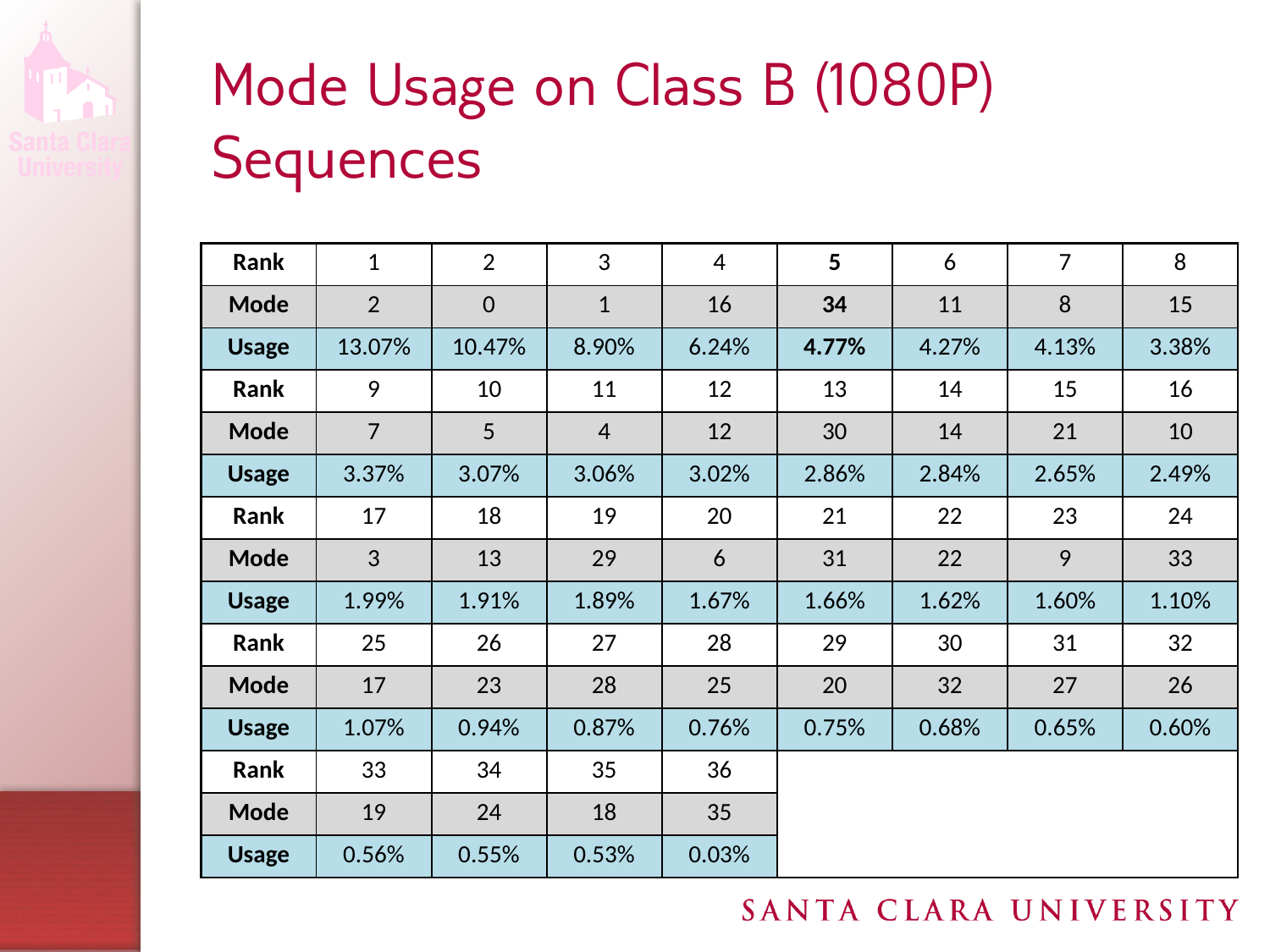

# Mode Usage on Class B (1080P) Sequences
| Rank | 1 | 2 | 3 | 4 | 5 | 6 | 7 | 8 |
| --- | --- | --- | --- | --- | --- | --- | --- | --- |
| Mode | 2 | 0 | 1 | 16 | 34 | 11 | 8 | 15 |
| Usage | 13.07% | 10.47% | 8.90% | 6.24% | 4.77% | 4.27% | 4.13% | 3.38% |
| Rank | 9 | 10 | 11 | 12 | 13 | 14 | 15 | 16 |
| Mode | 7 | 5 | 4 | 12 | 30 | 14 | 21 | 10 |
| Usage | 3.37% | 3.07% | 3.06% | 3.02% | 2.86% | 2.84% | 2.65% | 2.49% |
| Rank | 17 | 18 | 19 | 20 | 21 | 22 | 23 | 24 |
| Mode | 3 | 13 | 29 | 6 | 31 | 22 | 9 | 33 |
| Usage | 1.99% | 1.91% | 1.89% | 1.67% | 1.66% | 1.62% | 1.60% | 1.10% |
| Rank | 25 | 26 | 27 | 28 | 29 | 30 | 31 | 32 |
| Mode | 17 | 23 | 28 | 25 | 20 | 32 | 27 | 26 |
| Usage | 1.07% | 0.94% | 0.87% | 0.76% | 0.75% | 0.68% | 0.65% | 0.60% |
| Rank | 33 | 34 | 35 | 36 |  |  |  |  |
| Mode | 19 | 24 | 18 | 35 |  |  |  |  |
| Usage | 0.56% | 0.55% | 0.53% | 0.03% |  |  |  |  |